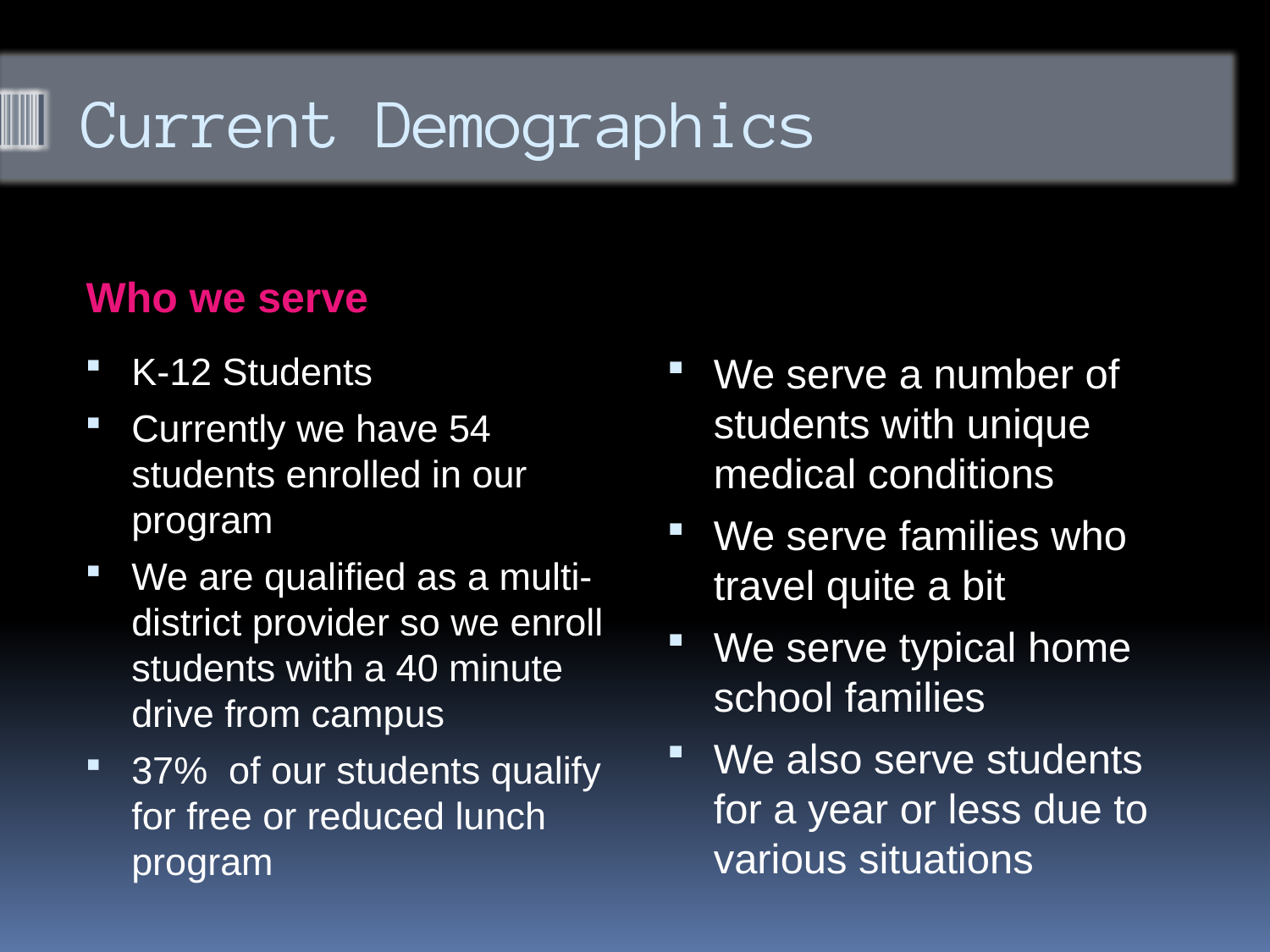

# Current Demographics
Who we serve
K-12 Students
Currently we have 54 students enrolled in our program
We are qualified as a multi-district provider so we enroll students with a 40 minute drive from campus
37%  of our students qualify for free or reduced lunch program
We serve a number of students with unique medical conditions
We serve families who travel quite a bit
We serve typical home school families
We also serve students  for a year or less due to various situations